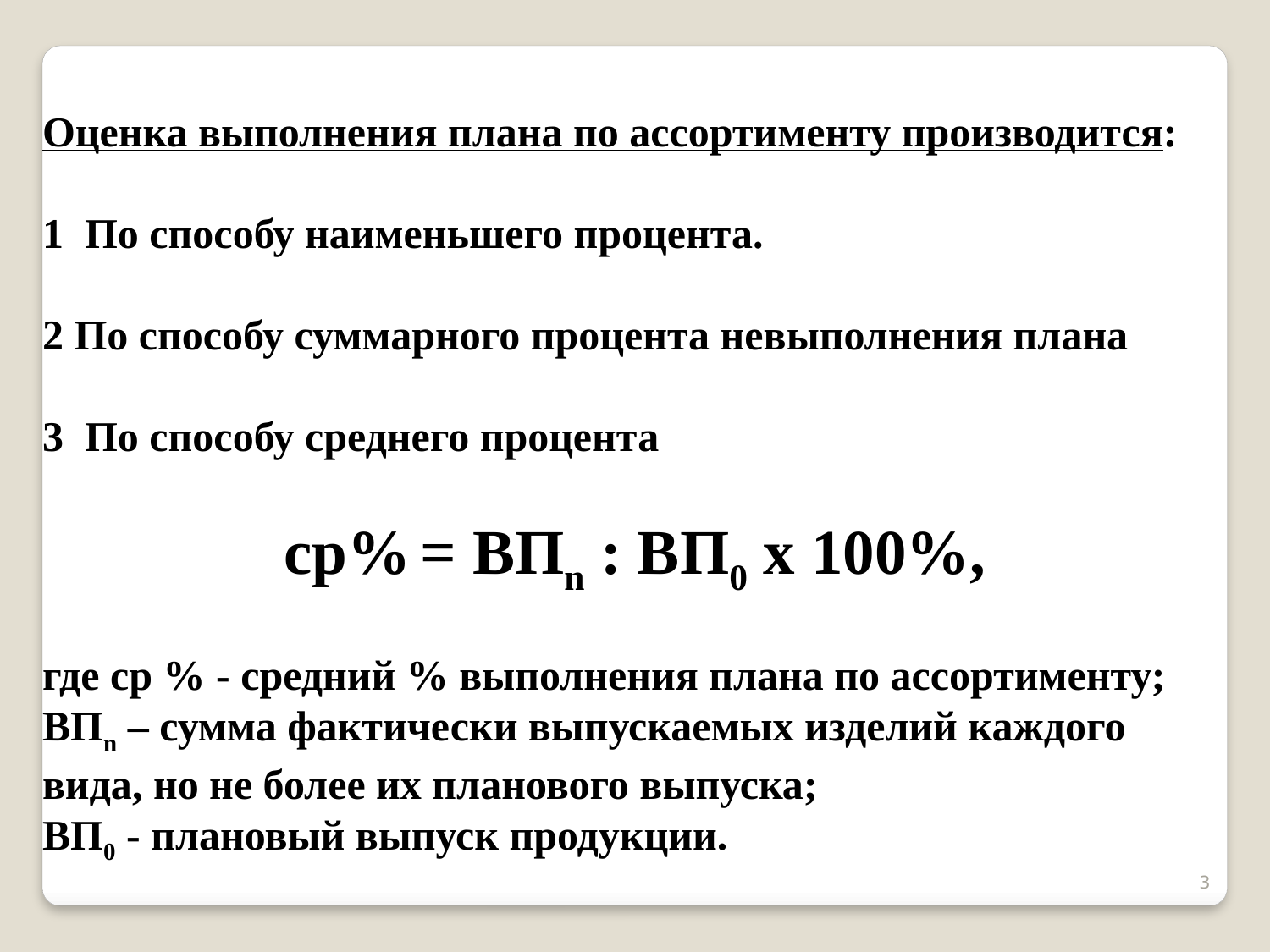

Оценка выполнения плана по ассортименту производится:
1  По способу наименьшего процента.
2 По способу суммарного процента невыполнения плана
3  По способу среднего процента

ср% = ВПn : ВП0 х 100%,
где ср % - средний % выполнения плана по ассортименту;
ВПn – сумма фактически выпускаемых изделий каждого вида, но не более их планового выпуска;
ВП0 - плановый выпуск продукции.

3